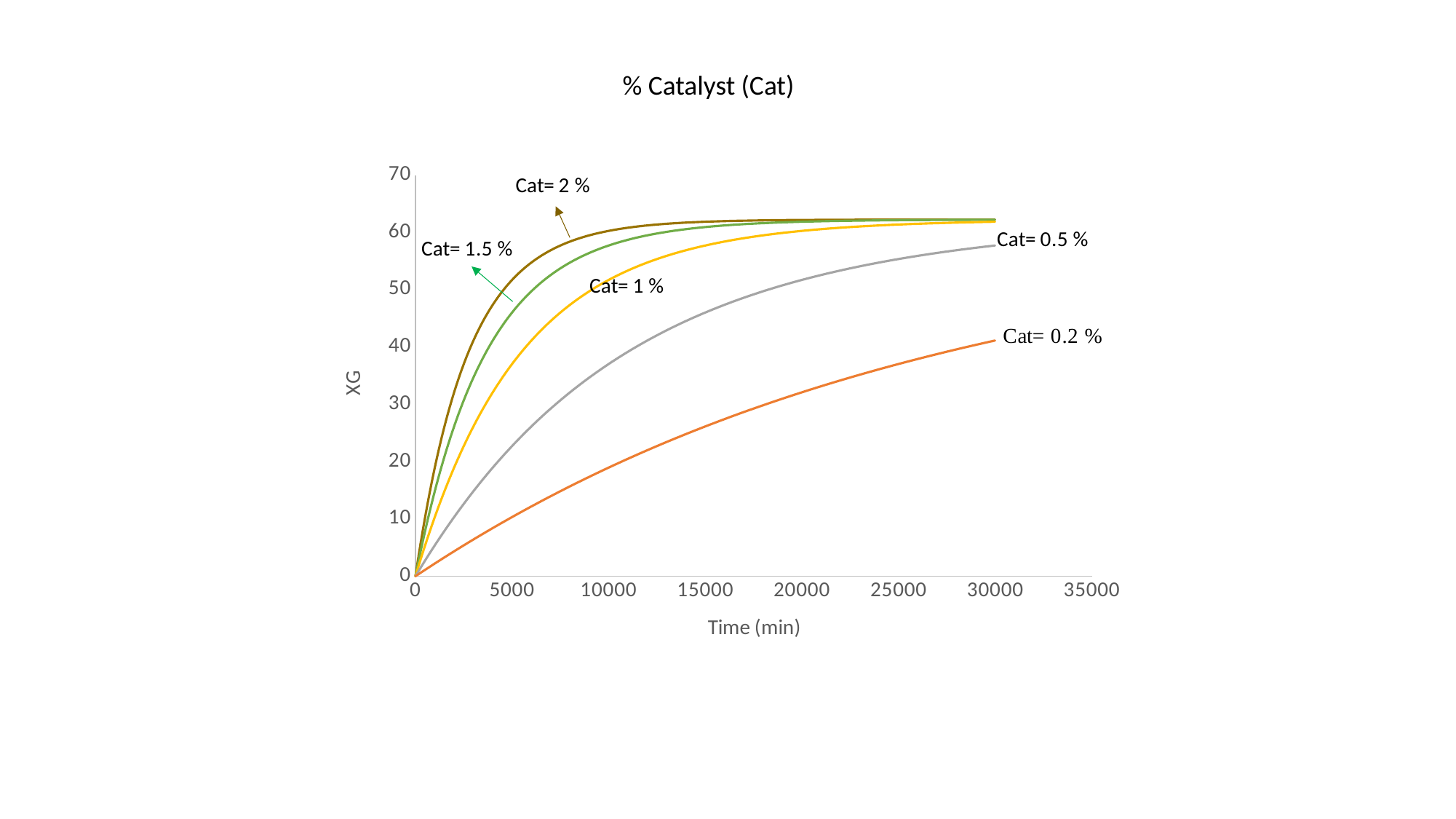

% Catalyst (Cat)

### Chart

| Category |  |  |  |  |  |
|---|---|---|---|---|---|